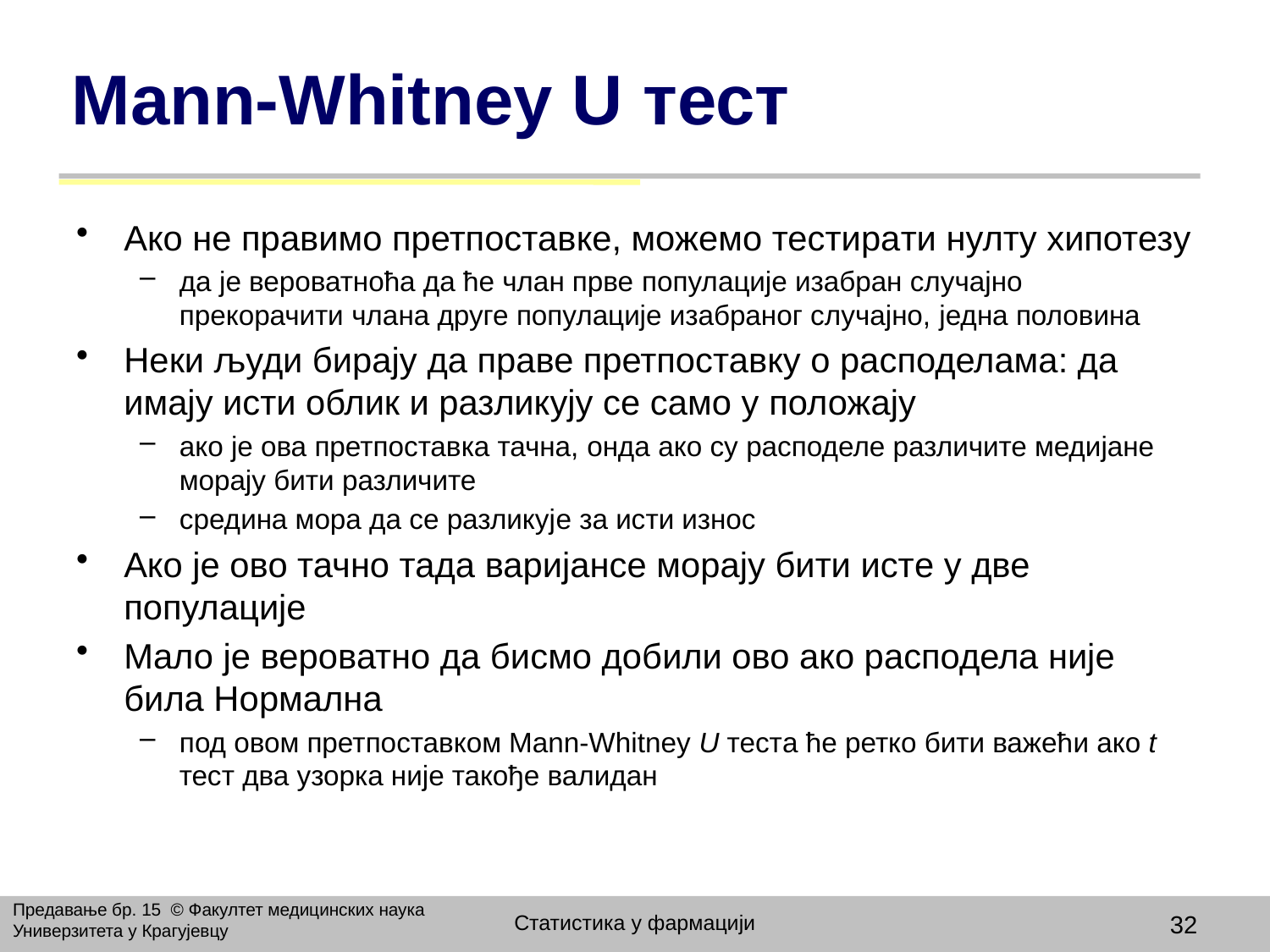

# Мann-Whitney U тест
Ако не правимо претпоставке, можемо тестирати нулту хипотезу
да је вероватноћа да ће члан прве популације изабран случајно прекорачити члана друге популације изабраног случајно, једна половина
Неки људи бирају да праве претпоставку о расподелама: да имају исти облик и разликују се само у положају
ако је ова претпоставка тачна, онда ако су расподеле различите медијане морају бити различите
средина мора да се разликује за исти износ
Ако је ово тачно тада варијансе морају бити исте у две популације
Мало је вероватно да бисмо добили ово ако расподела није била Нормална
под овом претпоставком Мann-Whitney U теста ће ретко бити важећи ако t тест два узорка није такође валидан
Предавање бр. 15  © Факултет медицинских наука Универзитета у Крагујевцу
Статистика у фармацији
32